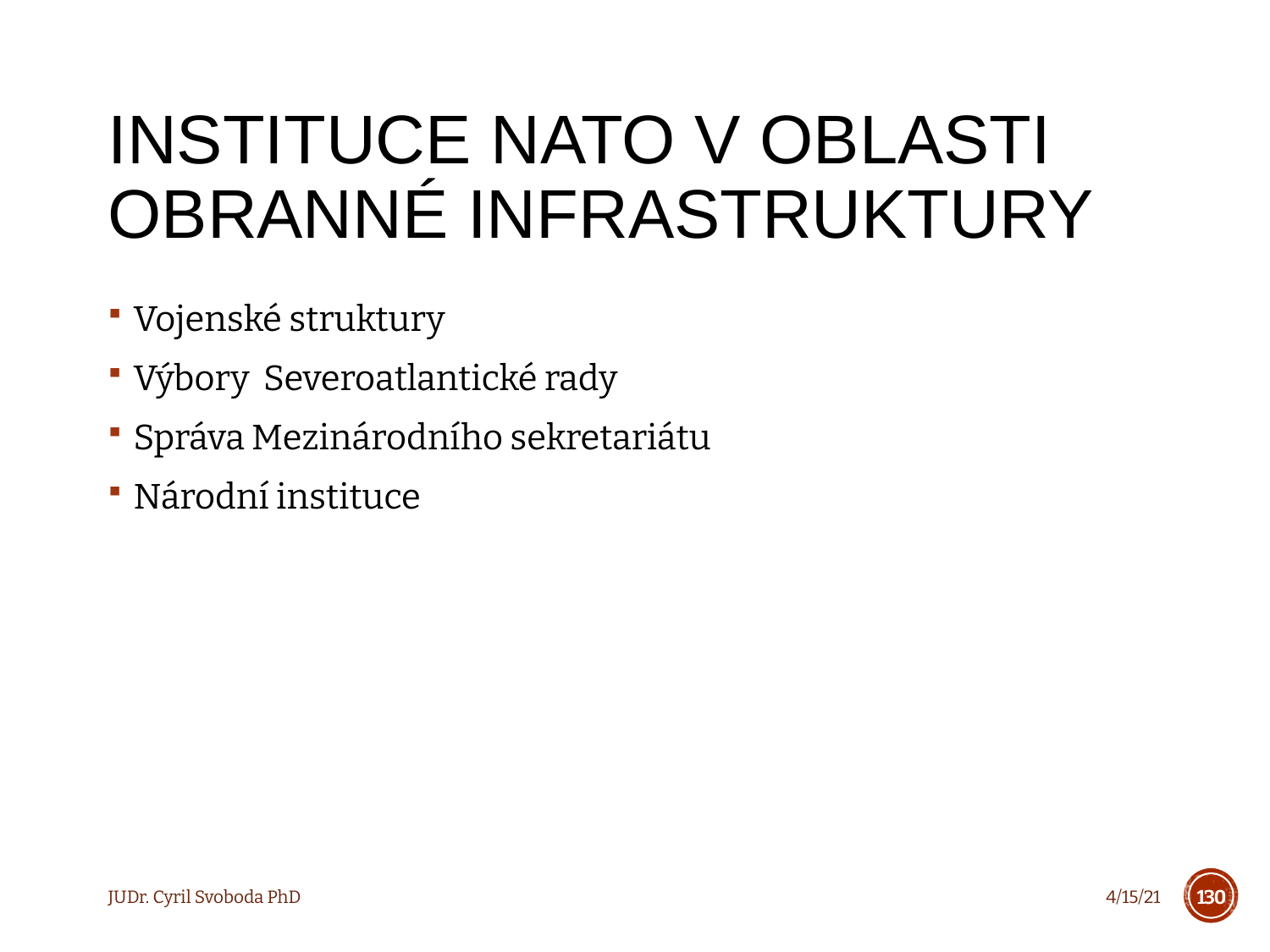

# Instituce NATO v oblasti obranné infrastruktury
Vojenské struktury
Výbory  Severoatlantické rady
Správa Mezinárodního sekretariátu
Národní instituce

JUDr. Cyril Svoboda PhD
4/15/21
130